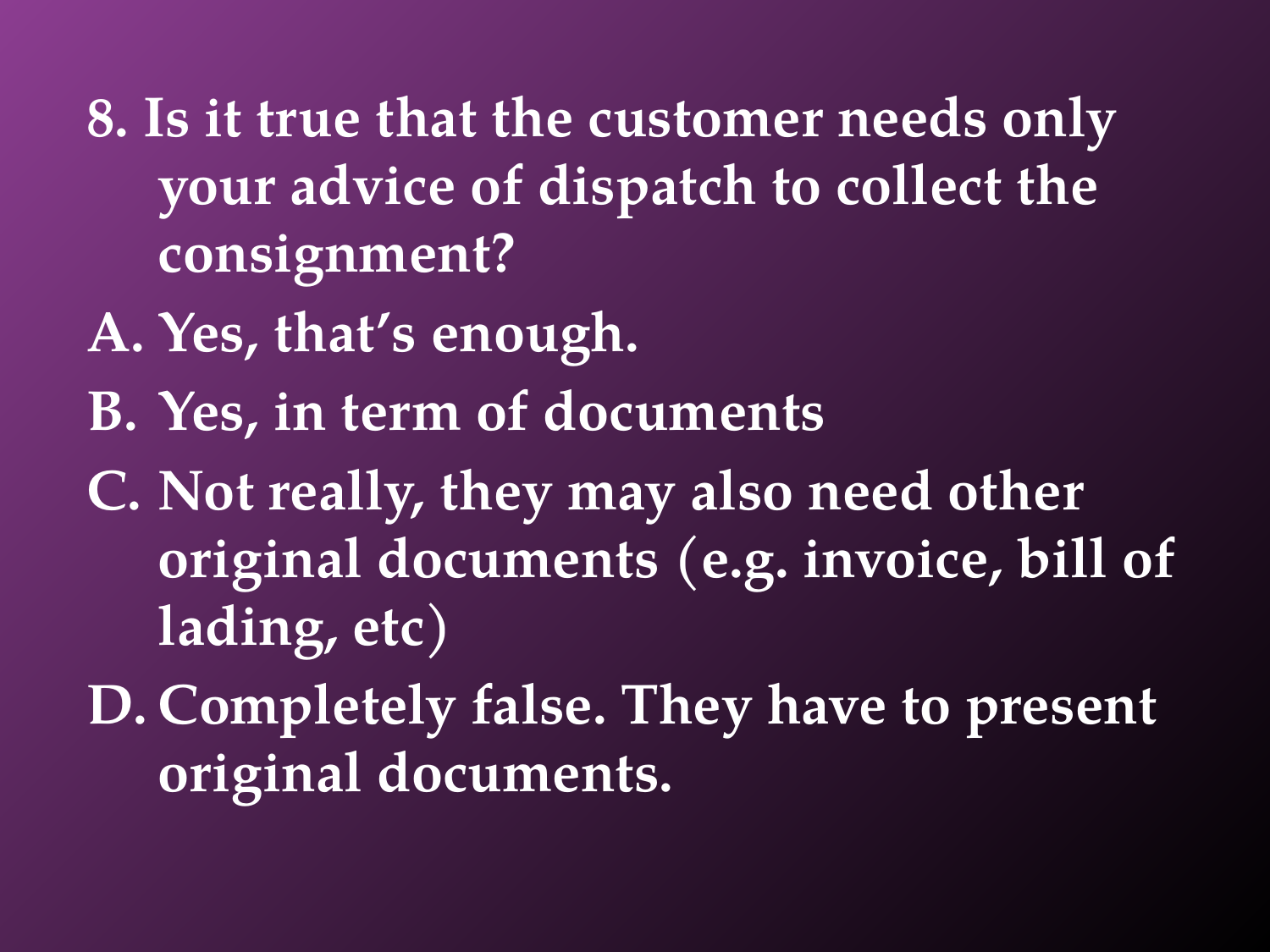

8. Is it true that the customer needs only your advice of dispatch to collect the consignment?
Yes, that’s enough.
Yes, in term of documents
Not really, they may also need other original documents (e.g. invoice, bill of lading, etc)
Completely false. They have to present original documents.